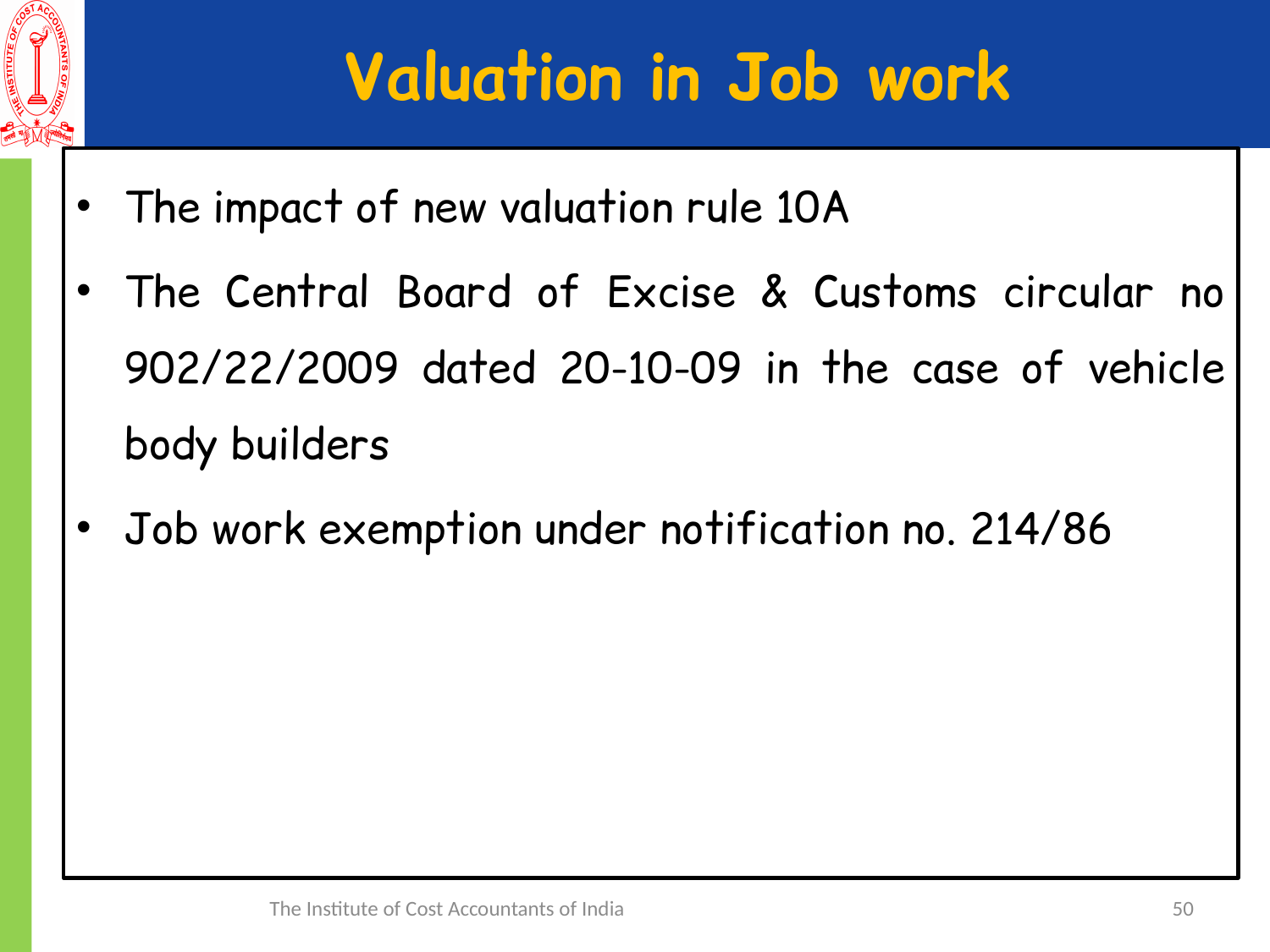

# Valuation in Job work
The impact of new valuation rule 10A
The Central Board of Excise & Customs circular no 902/22/2009 dated 20-10-09 in the case of vehicle body builders
Job work exemption under notification no. 214/86
The Institute of Cost Accountants of India
50